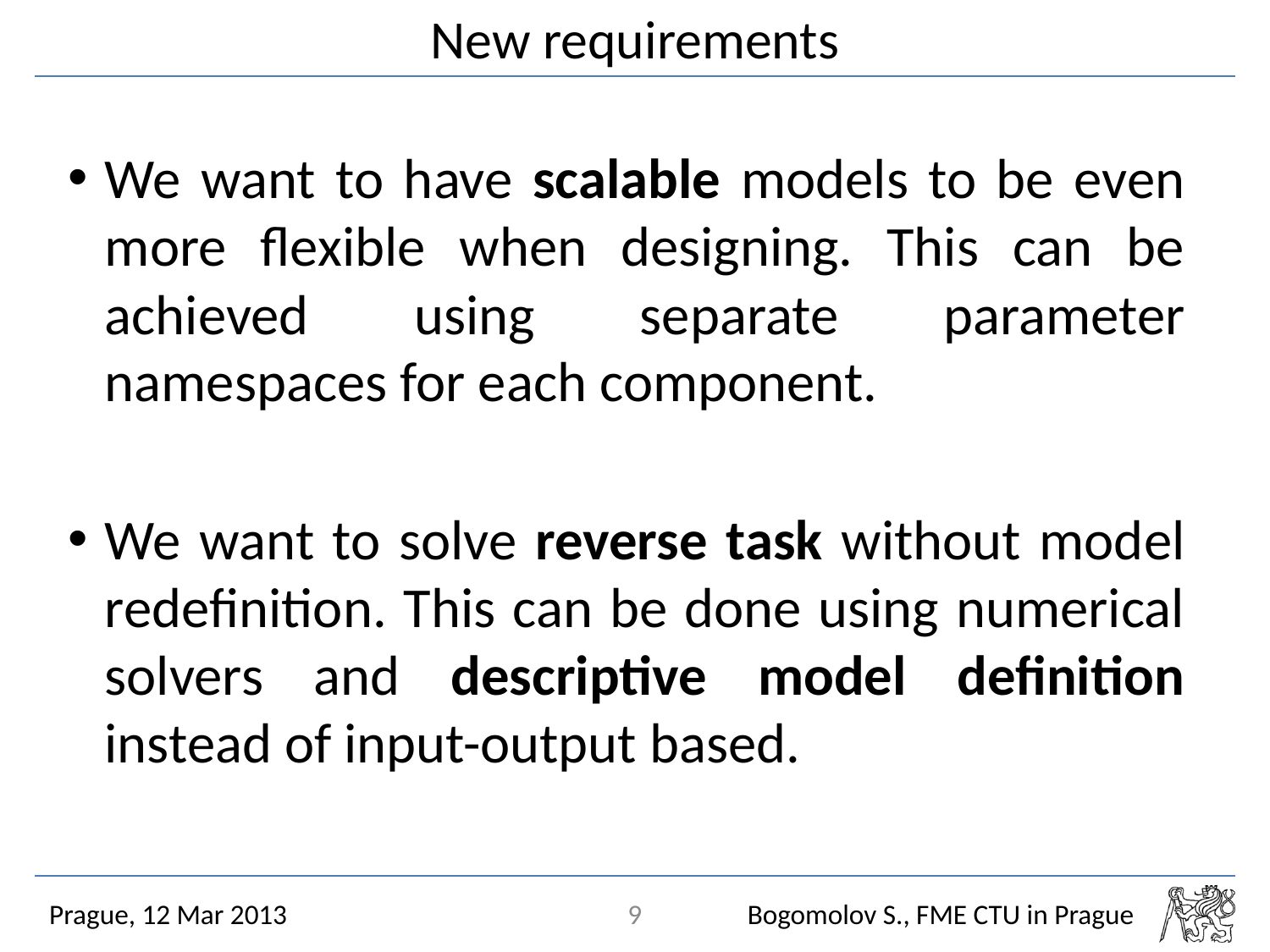

# New requirements
We want to have scalable models to be even more flexible when designing. This can be achieved using separate parameter namespaces for each component.

We want to solve reverse task without model redefinition. This can be done using numerical solvers and descriptive model definition instead of input-output based.
9